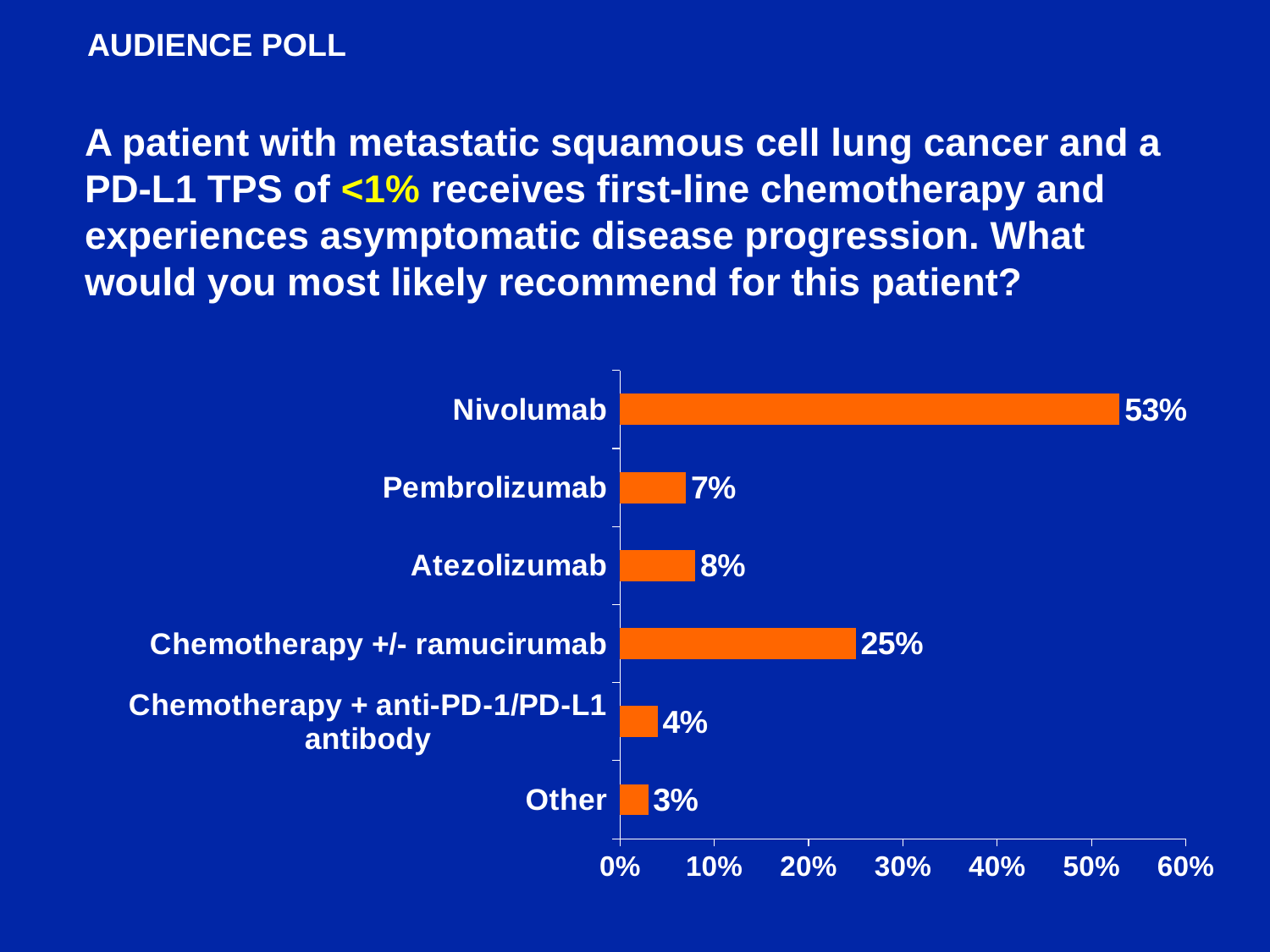

AUDIENCE POLL
A patient with metastatic squamous cell lung cancer and a PD-L1 TPS of <1% receives first-line chemotherapy and experiences asymptomatic disease progression. What would you most likely recommend for this patient?

### Chart

| Category | Series 1 |
|---|---|
| Other | 0.03 |
| Chemotherapy + anti-PD-1/PD-L1 antibody | 0.04 |
| Chemotherapy +/- ramucirumab | 0.25 |
| Atezolizumab | 0.08 |
| Pembrolizumab | 0.07 |
| Nivolumab | 0.53 |